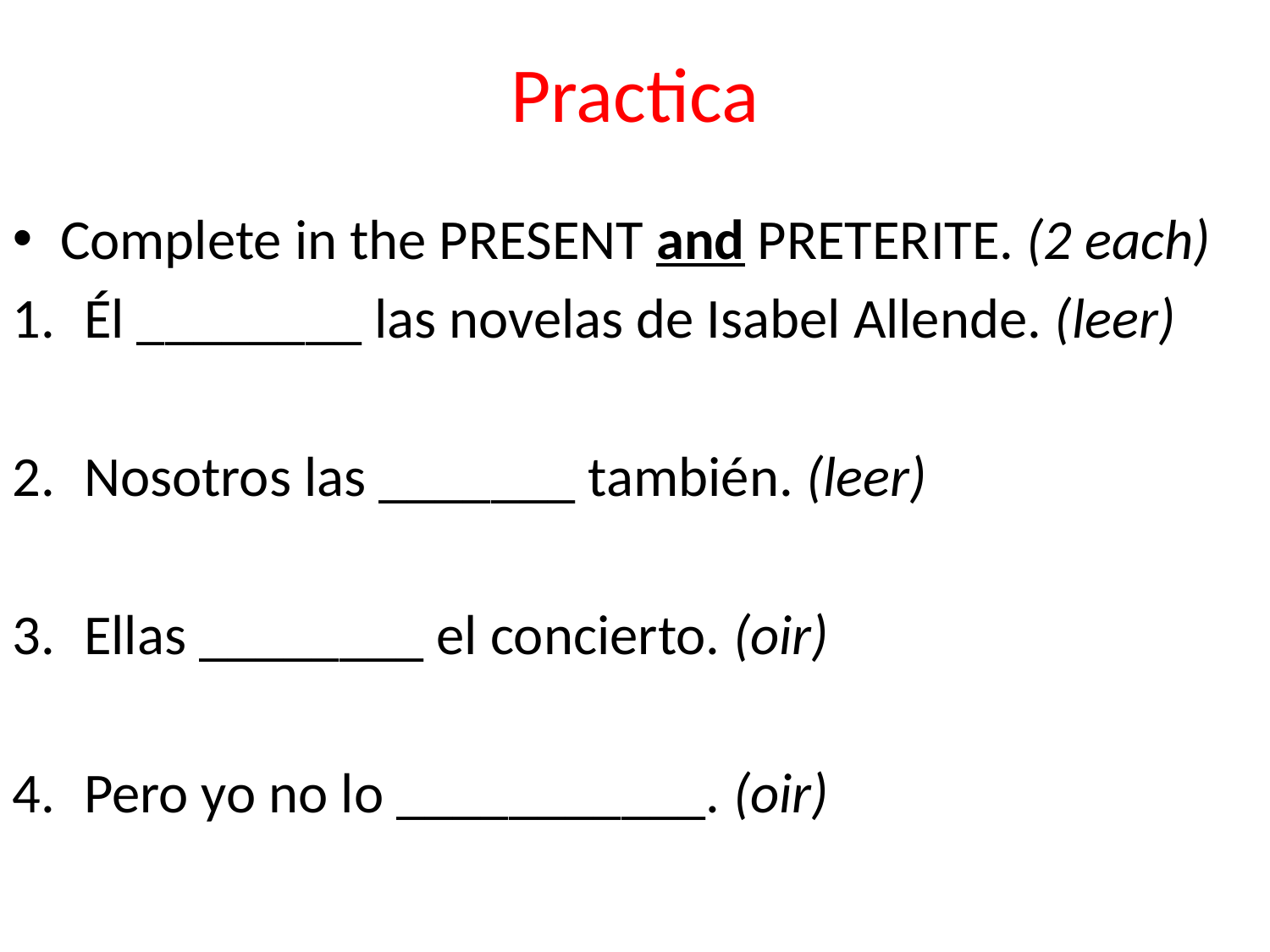

Practica
Complete in the PRESENT and PRETERITE. (2 each)
Él ________ las novelas de Isabel Allende. (leer)

Nosotros las _______ también. (leer)

Ellas ________ el concierto. (oir)

Pero yo no lo ___________. (oir)